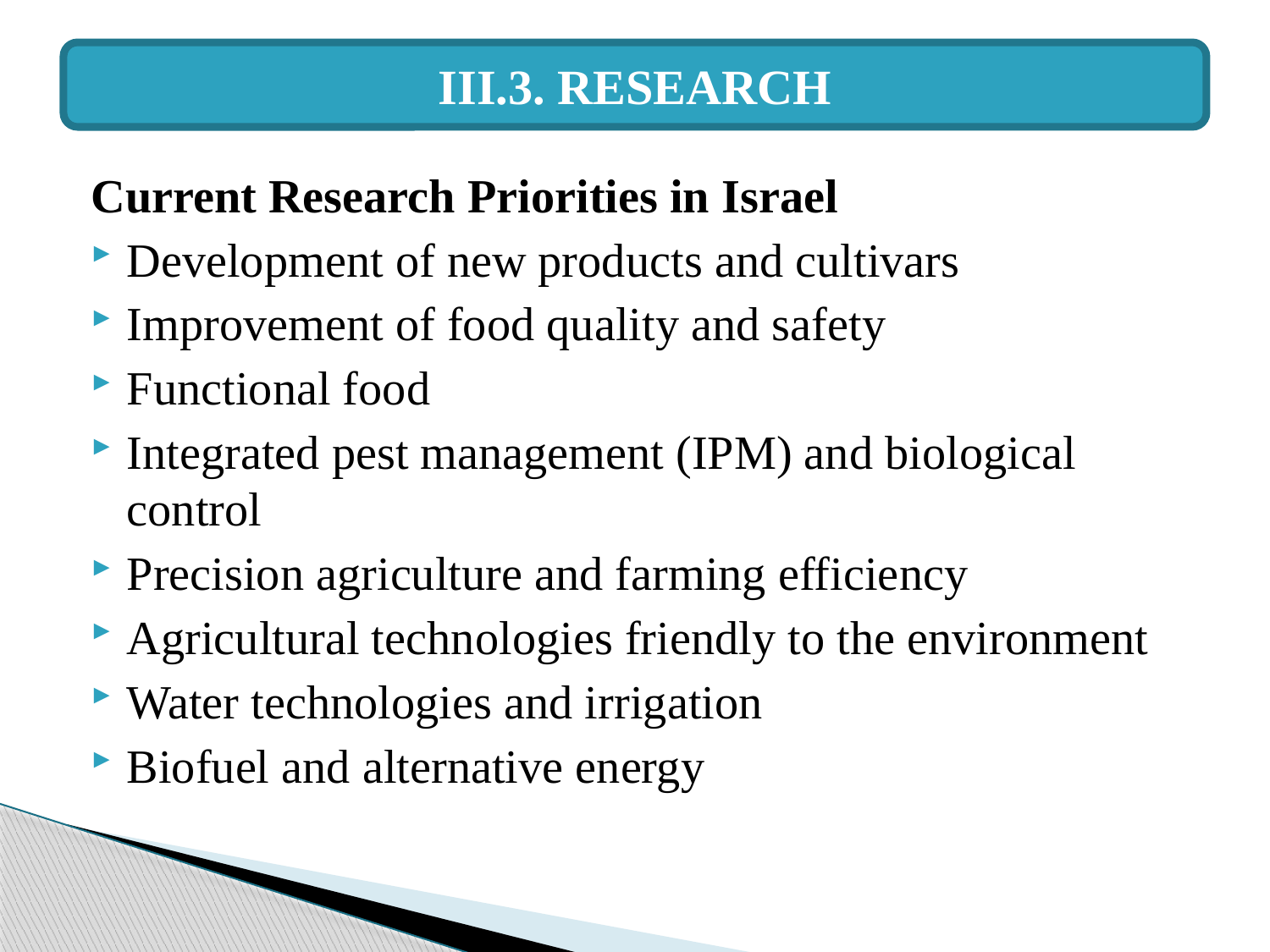

#
III.3. RESEARCH
Current Research Priorities in Israel
Development of new products and cultivars
Improvement of food quality and safety
Functional food
Integrated pest management (IPM) and biological control
Precision agriculture and farming efficiency
Agricultural technologies friendly to the environment
Water technologies and irrigation
Biofuel and alternative energy